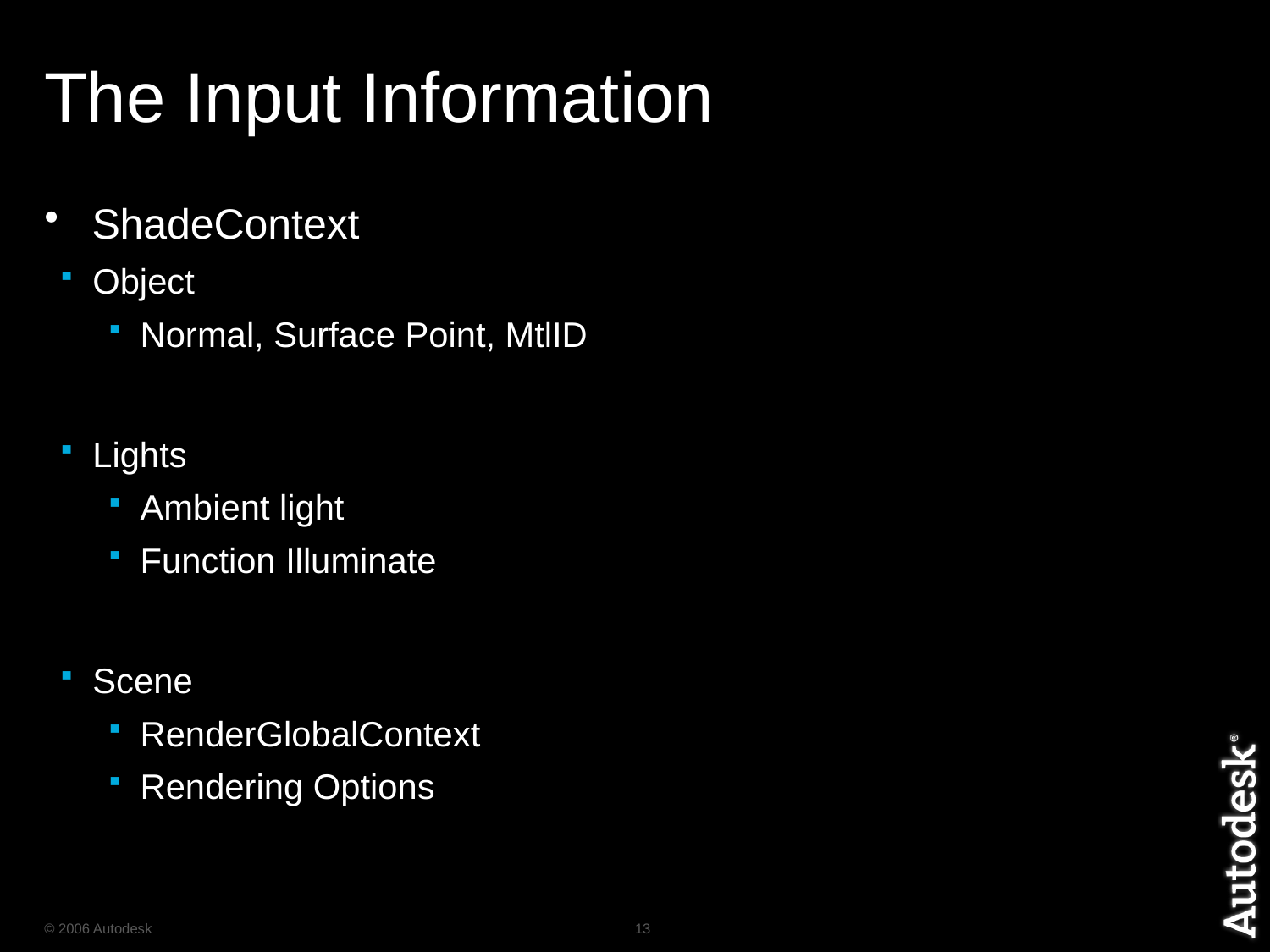

# The Input Information
ShadeContext
Object
Normal, Surface Point, MtlID

Lights
Ambient light
Function Illuminate

Scene
RenderGlobalContext
Rendering Options